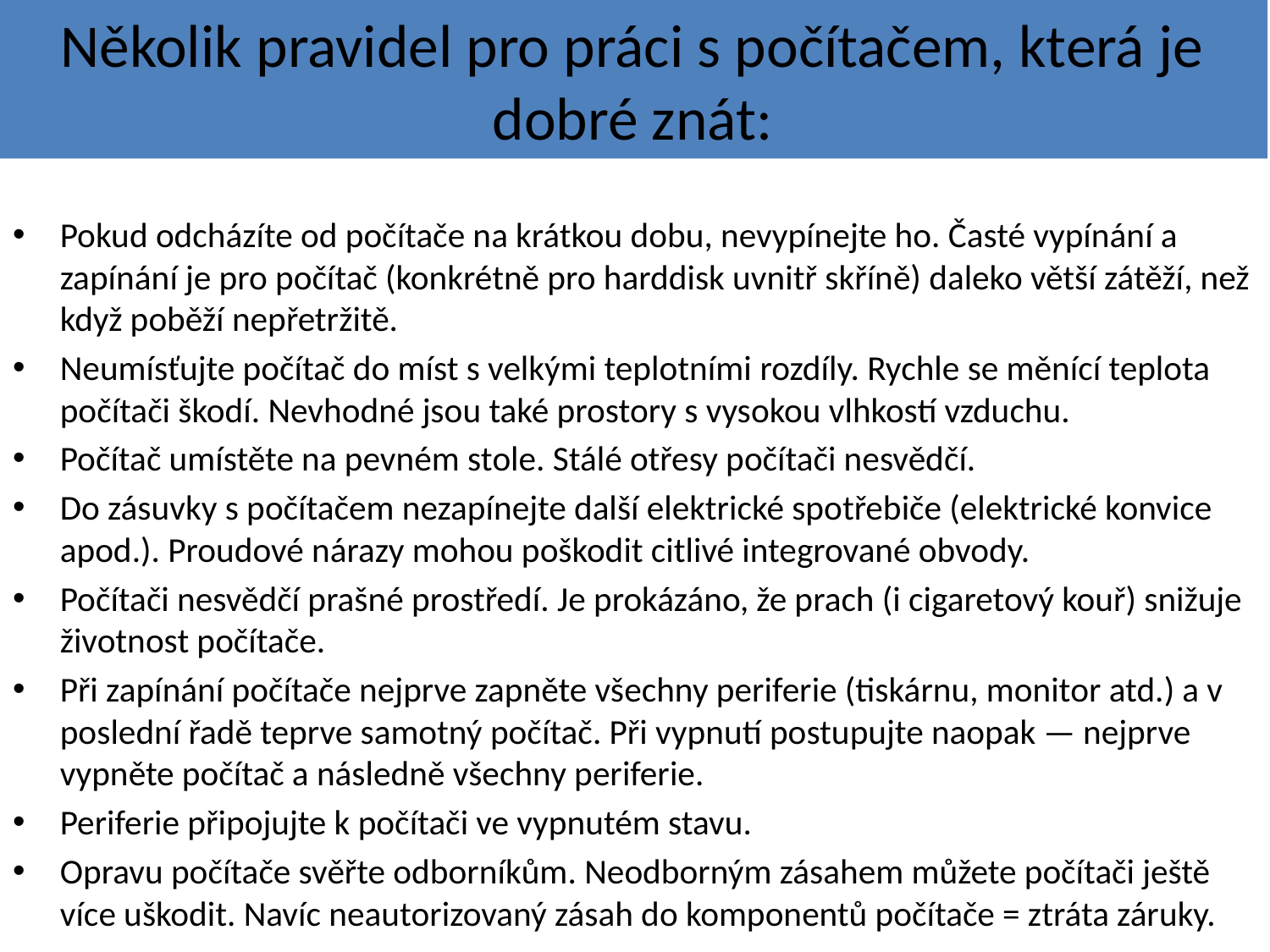

# Několik pravidel pro práci s počítačem, která je dobré znát:
Pokud odcházíte od počítače na krátkou dobu, nevypínejte ho. Časté vypínání a zapínání je pro počítač (konkrétně pro harddisk uvnitř skříně) daleko větší zátěží, než když poběží nepřetržitě.
Neumísťujte počítač do míst s velkými teplotními rozdíly. Rychle se měnící teplota počítači škodí. Nevhodné jsou také prostory s vysokou vlhkostí vzduchu.
Počítač umístěte na pevném stole. Stálé otřesy počítači nesvědčí.
Do zásuvky s počítačem nezapínejte další elektrické spotřebiče (elektrické konvice apod.). Proudové nárazy mohou poškodit citlivé integrované obvody.
Počítači nesvědčí prašné prostředí. Je prokázáno, že prach (i cigaretový kouř) snižuje životnost počítače.
Při zapínání počítače nejprve zapněte všechny periferie (tiskárnu, monitor atd.) a v poslední řadě teprve samotný počítač. Při vypnutí postupujte naopak — nejprve vypněte počítač a následně všechny periferie.
Periferie připojujte k počítači ve vypnutém stavu.
Opravu počítače svěřte odborníkům. Neodborným zásahem můžete počítači ještě více uškodit. Navíc neautorizovaný zásah do komponentů počítače = ztráta záruky.